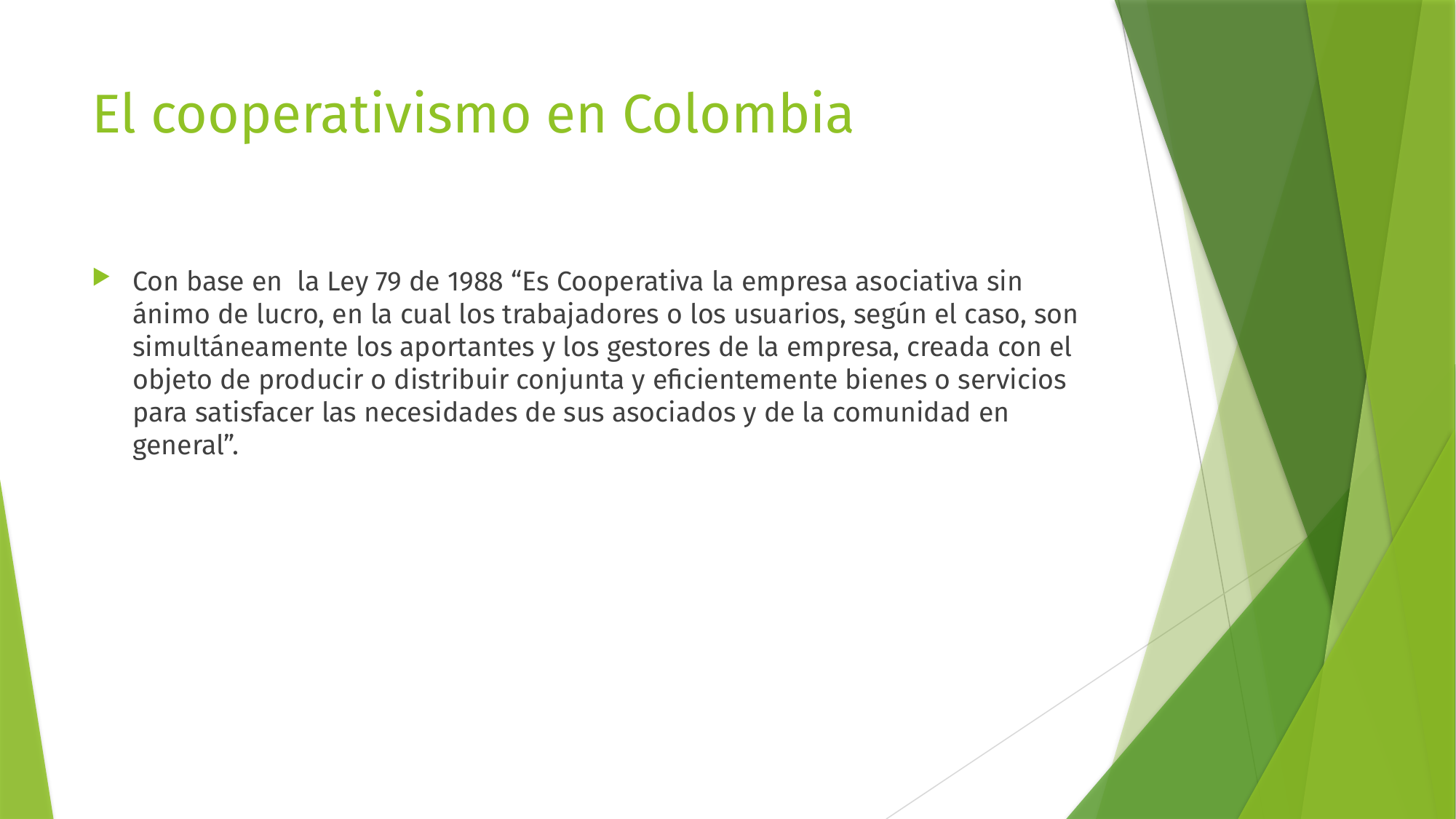

# El cooperativismo en Colombia
Con base en  la Ley 79 de 1988 “Es Cooperativa la empresa asociativa sin ánimo de lucro, en la cual los trabajadores o los usuarios, según el caso, son simultáneamente los aportantes y los gestores de la empresa, creada con el objeto de producir o distribuir conjunta y eficientemente bienes o servicios para satisfacer las necesidades de sus asociados y de la comunidad en general”.